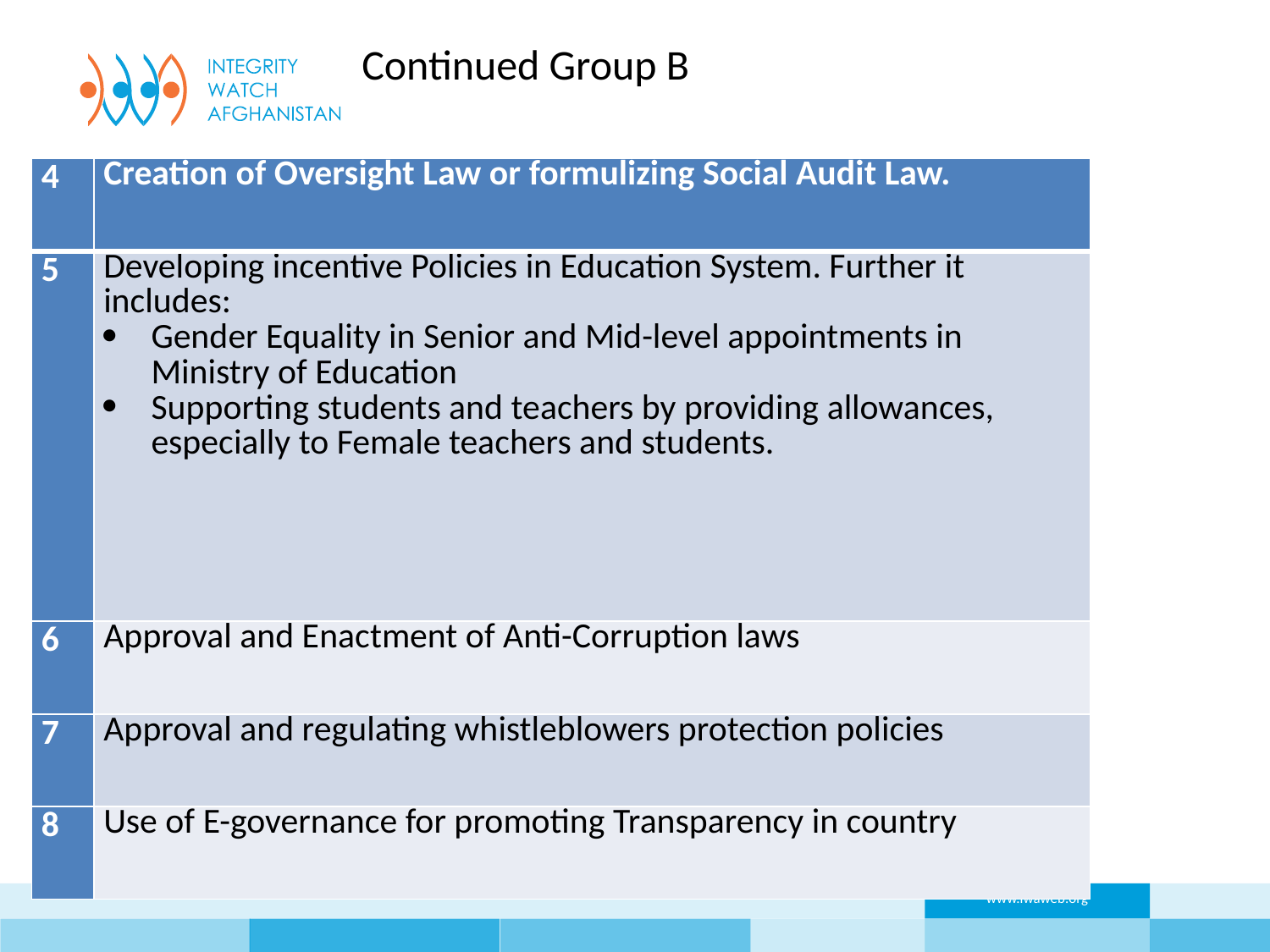

Continued Group B
| 4 | Creation of Oversight Law or formulizing Social Audit Law. |
| --- | --- |
| 5 | Developing incentive Policies in Education System. Further it includes: Gender Equality in Senior and Mid-level appointments in Ministry of Education Supporting students and teachers by providing allowances, especially to Female teachers and students. |
| 6 | Approval and Enactment of Anti-Corruption laws |
| 7 | Approval and regulating whistleblowers protection policies |
| 8 | Use of E-governance for promoting Transparency in country |